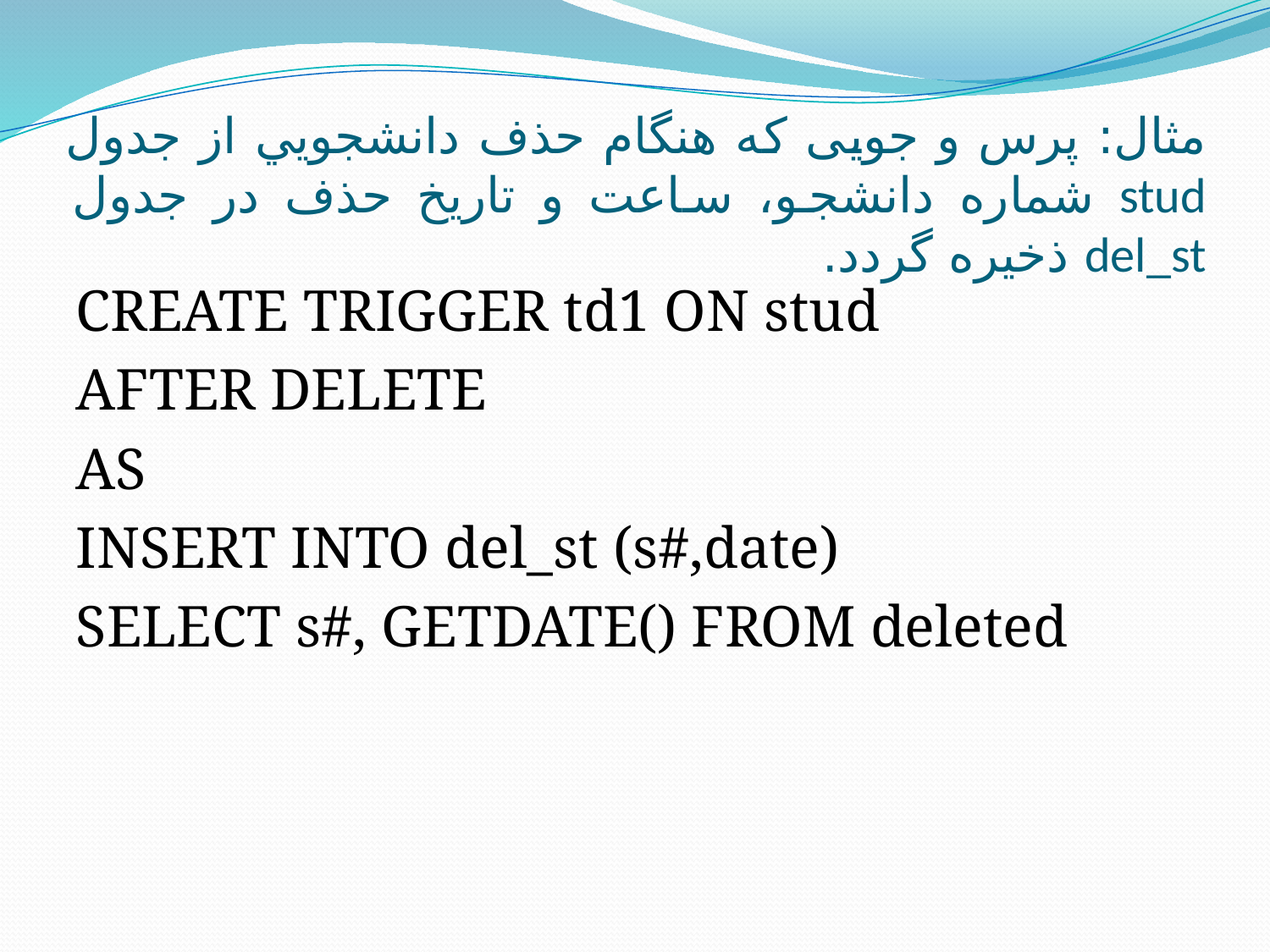

# مثال: پرس و جویی که هنگام حذف دانشجويي از جدول stud شماره دانشجو، ساعت و تاريخ حذف در جدول del_st ذخيره گردد.
CREATE TRIGGER td1 ON stud
AFTER DELETE
AS
INSERT INTO del_st (s#,date)
SELECT s#, GETDATE() FROM deleted